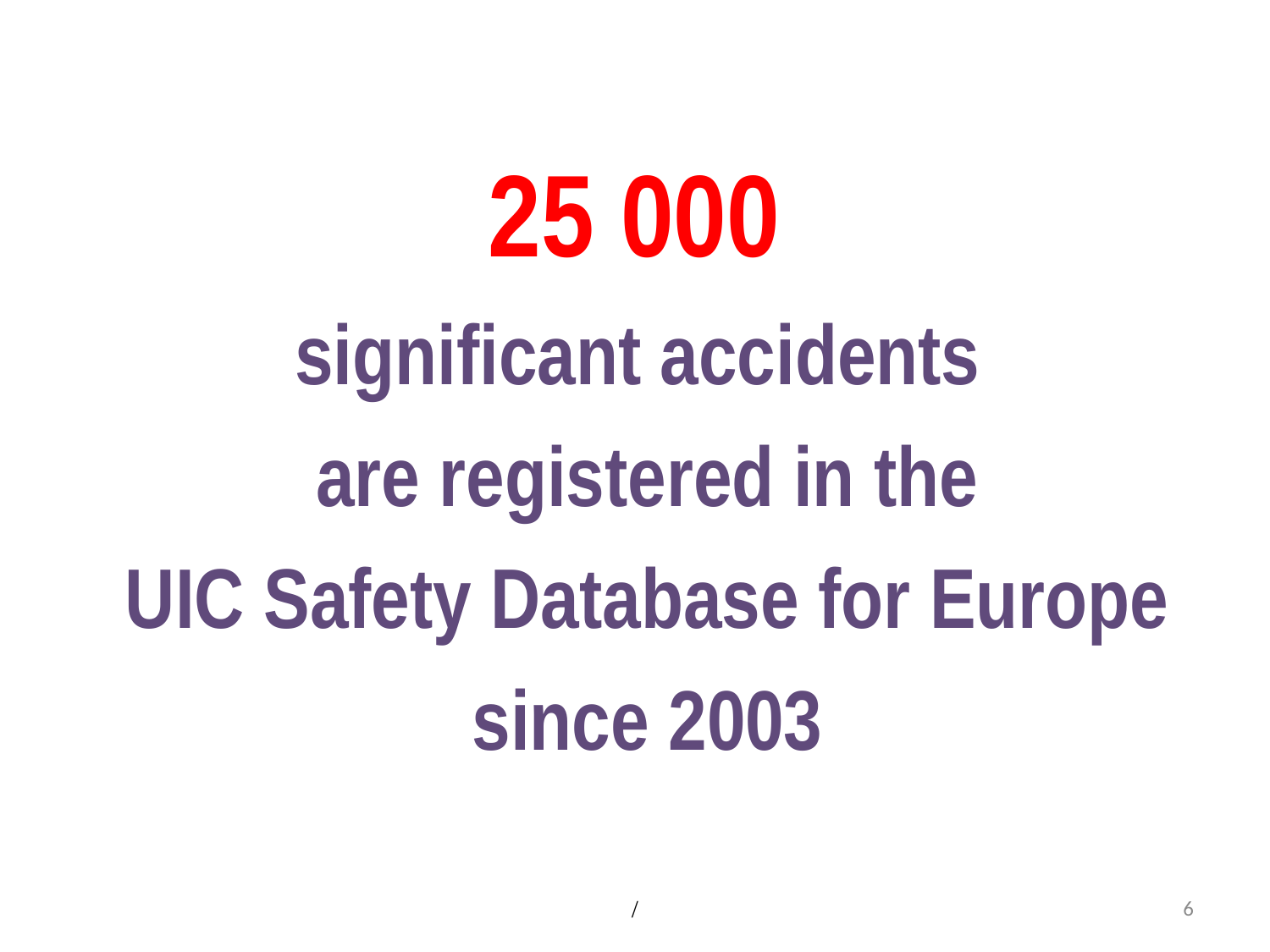

25 000
significant accidents
are registered in the
UIC Safety Database for Europe
since 2003
6
 /